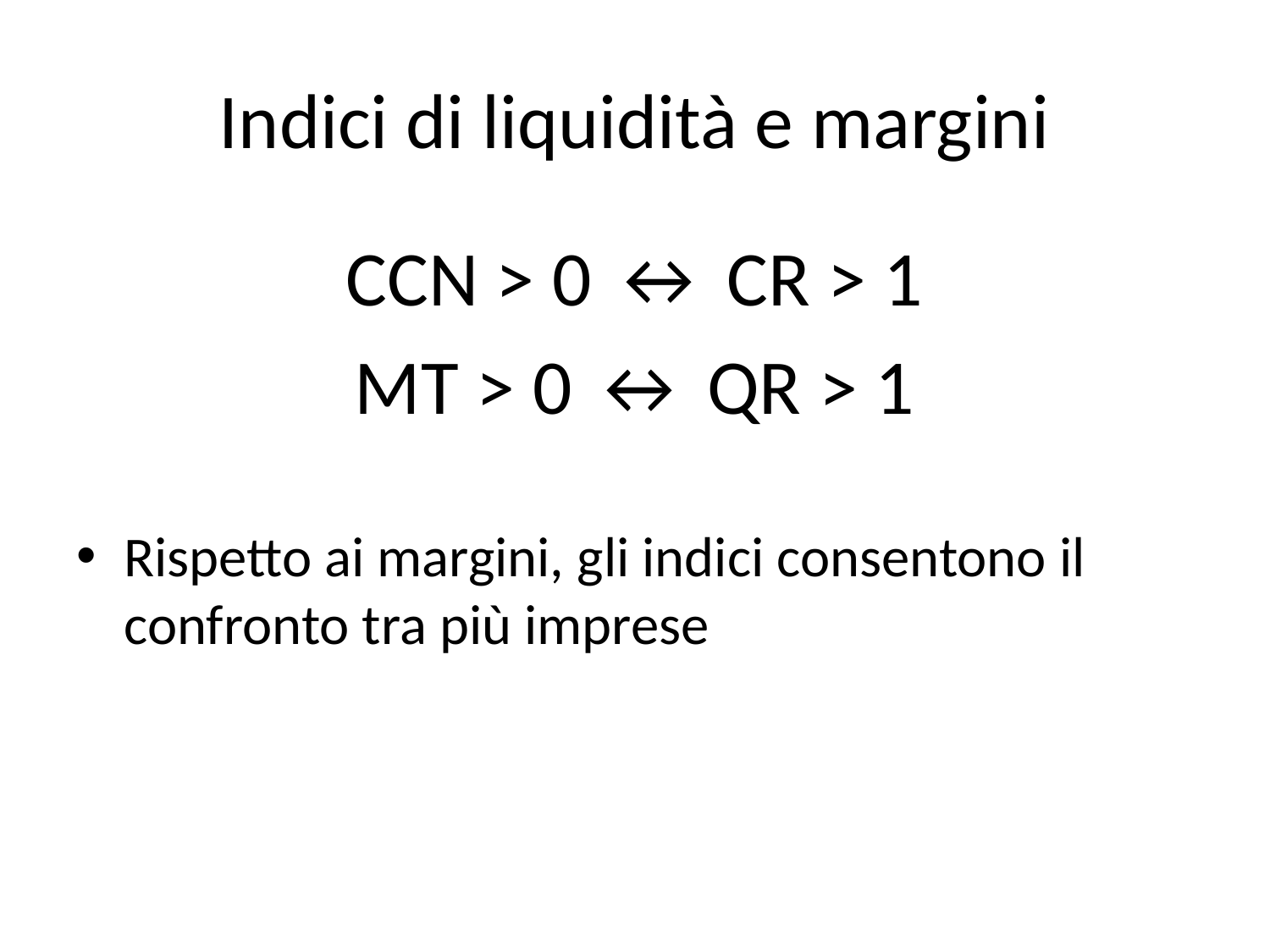

# Indici di liquidità e margini
CCN > 0 ↔ CR > 1
MT > 0 ↔ QR > 1

Rispetto ai margini, gli indici consentono il confronto tra più imprese